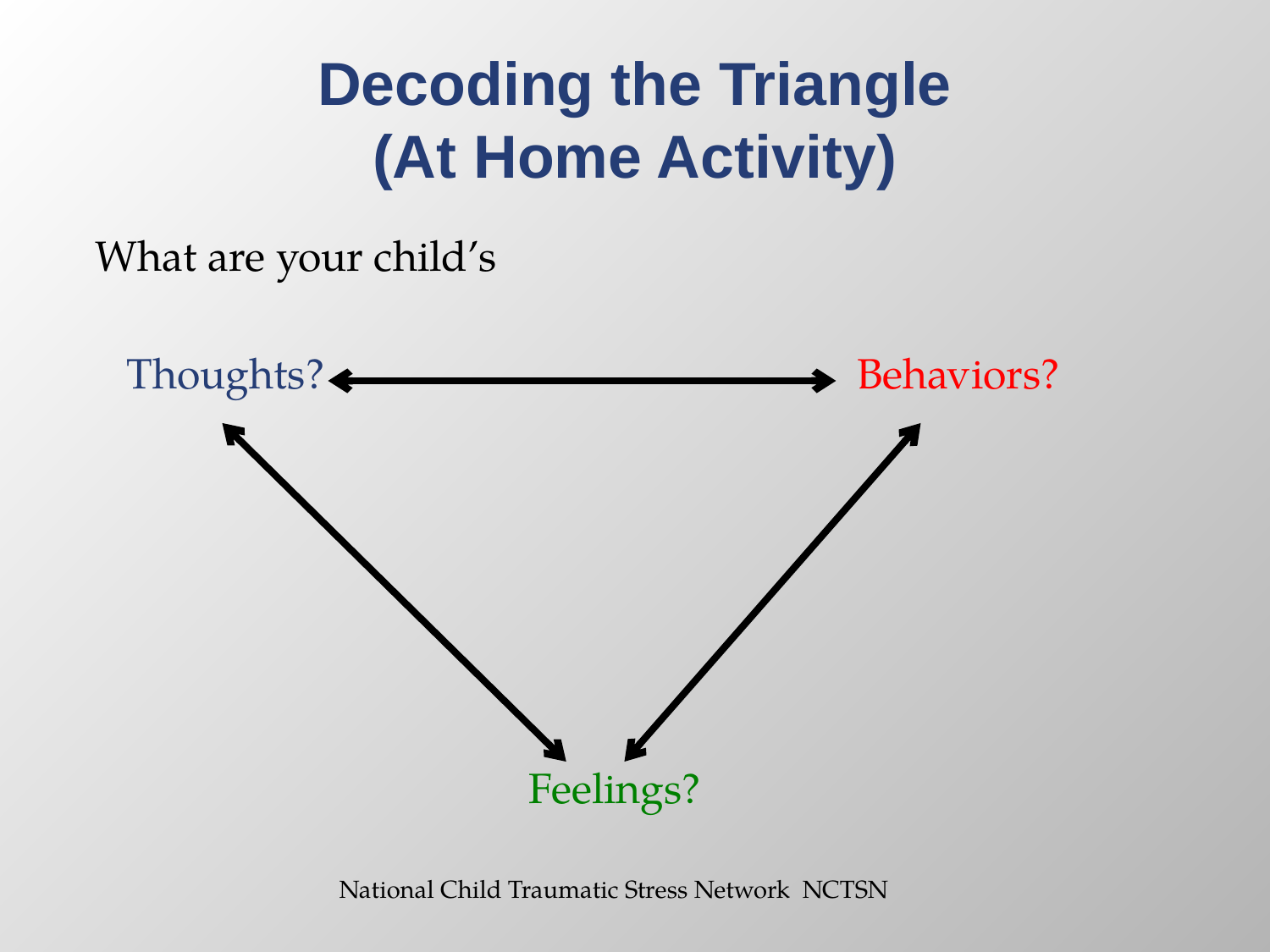

# Decoding the Triangle (At Home Activity)
What are your child’s

   Thoughts?					Behaviors?

			     Feelings?

National Child Traumatic Stress Network  NCTSN